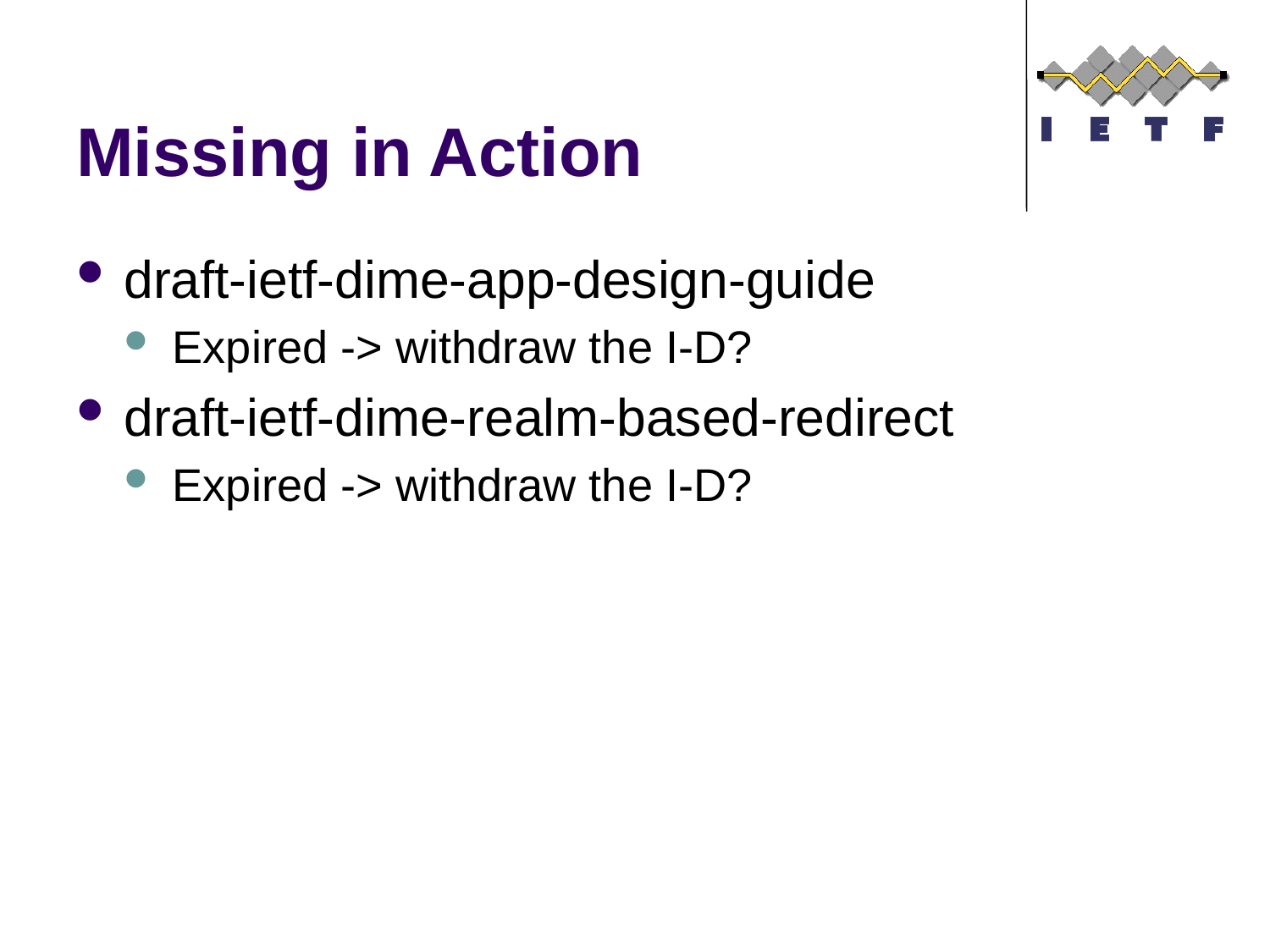

# Missing in Action
draft-ietf-dime-app-design-guide
Expired -> withdraw the I-D?
draft-ietf-dime-realm-based-redirect
Expired -> withdraw the I-D?